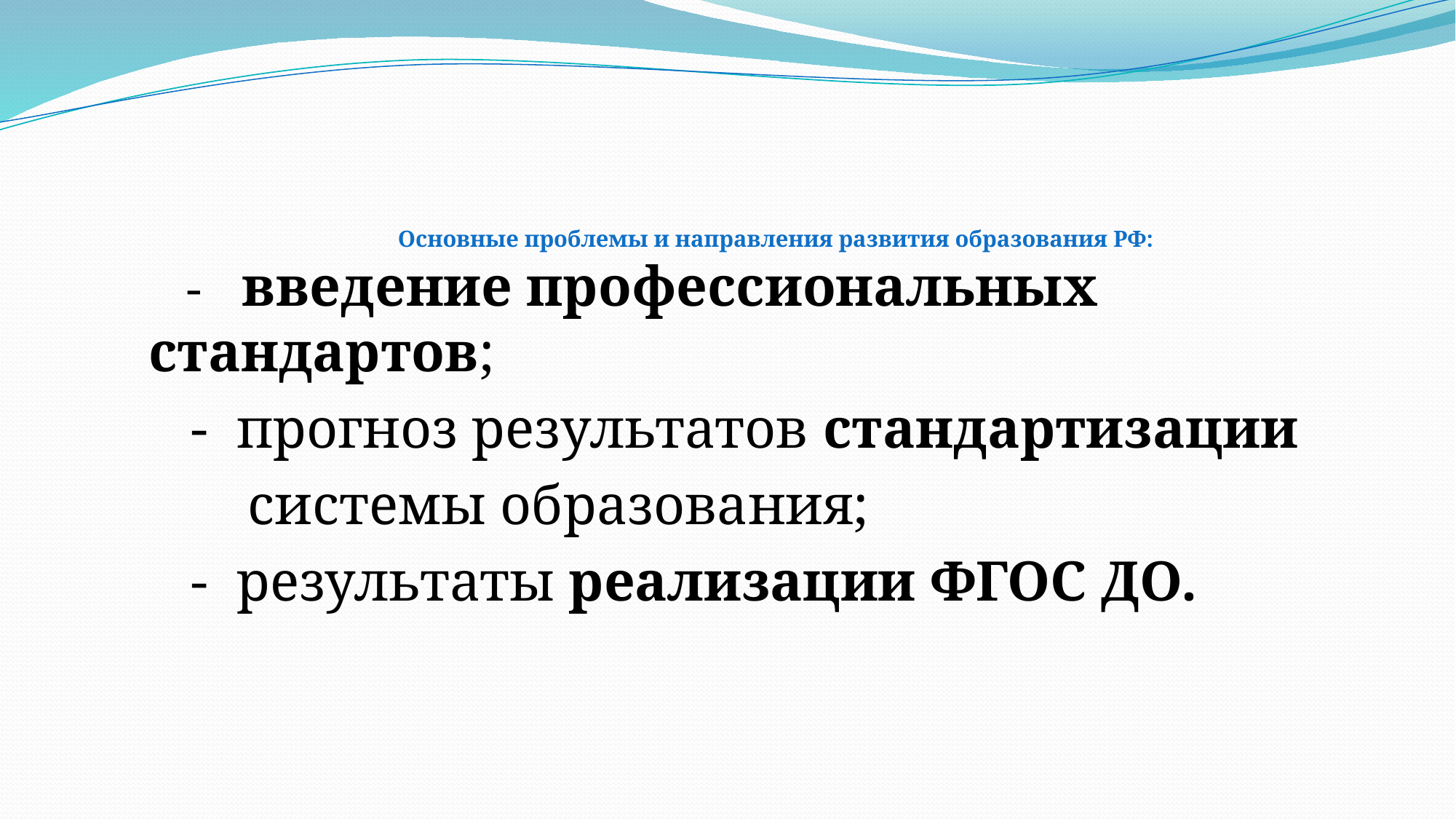

# Основные проблемы и направления развития образования РФ:
   -   введение профессиональных стандартов;
   -  прогноз результатов стандартизации
       системы образования;
   -  результаты реализации ФГОС ДО.